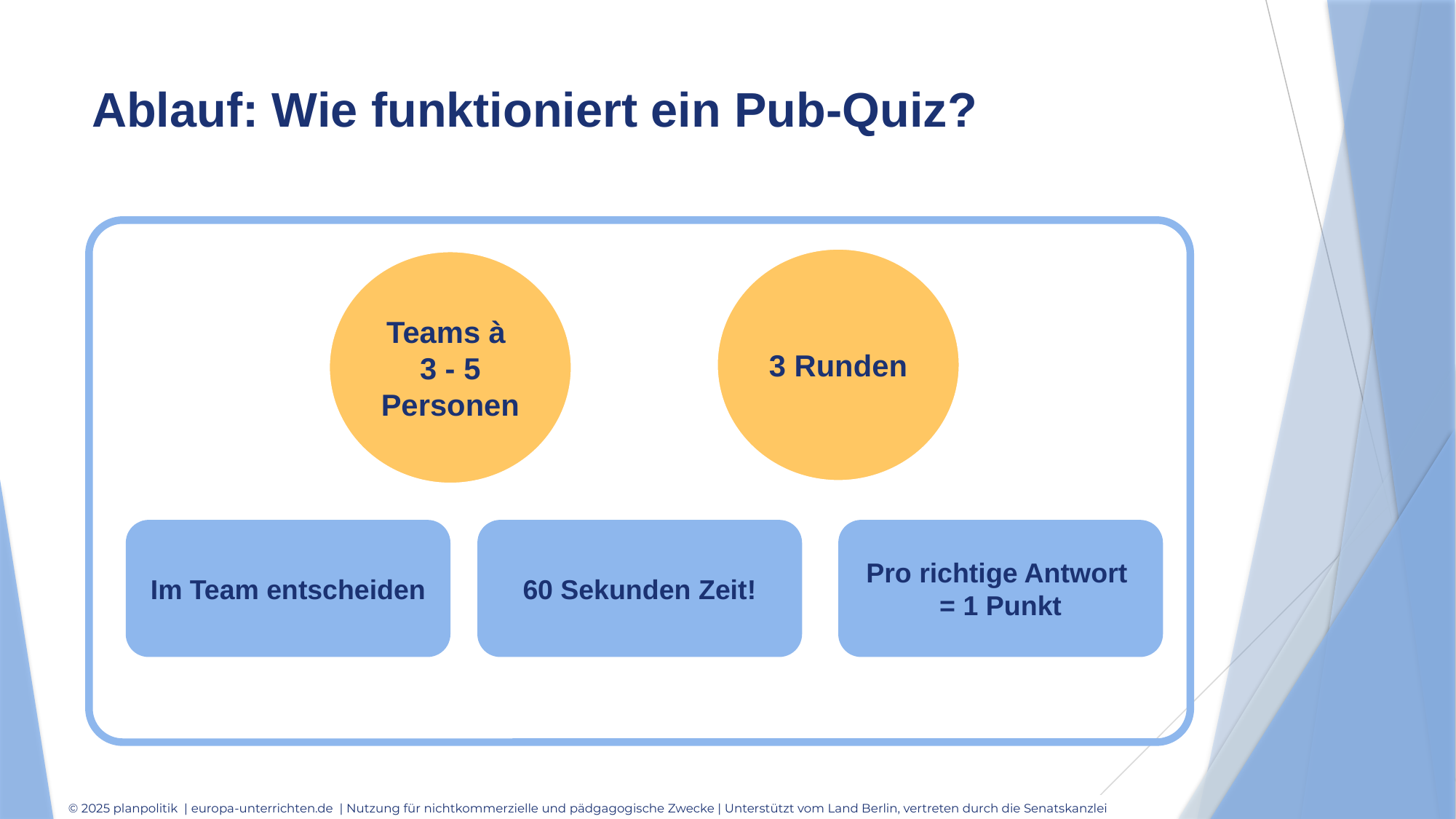

# Ablauf: Wie funktioniert ein Pub-Quiz?

3 Runden
Teams à 
3 - 5 Personen
Im Team entscheiden
60 Sekunden Zeit!
Pro richtige Antwort
= 1 Punkt